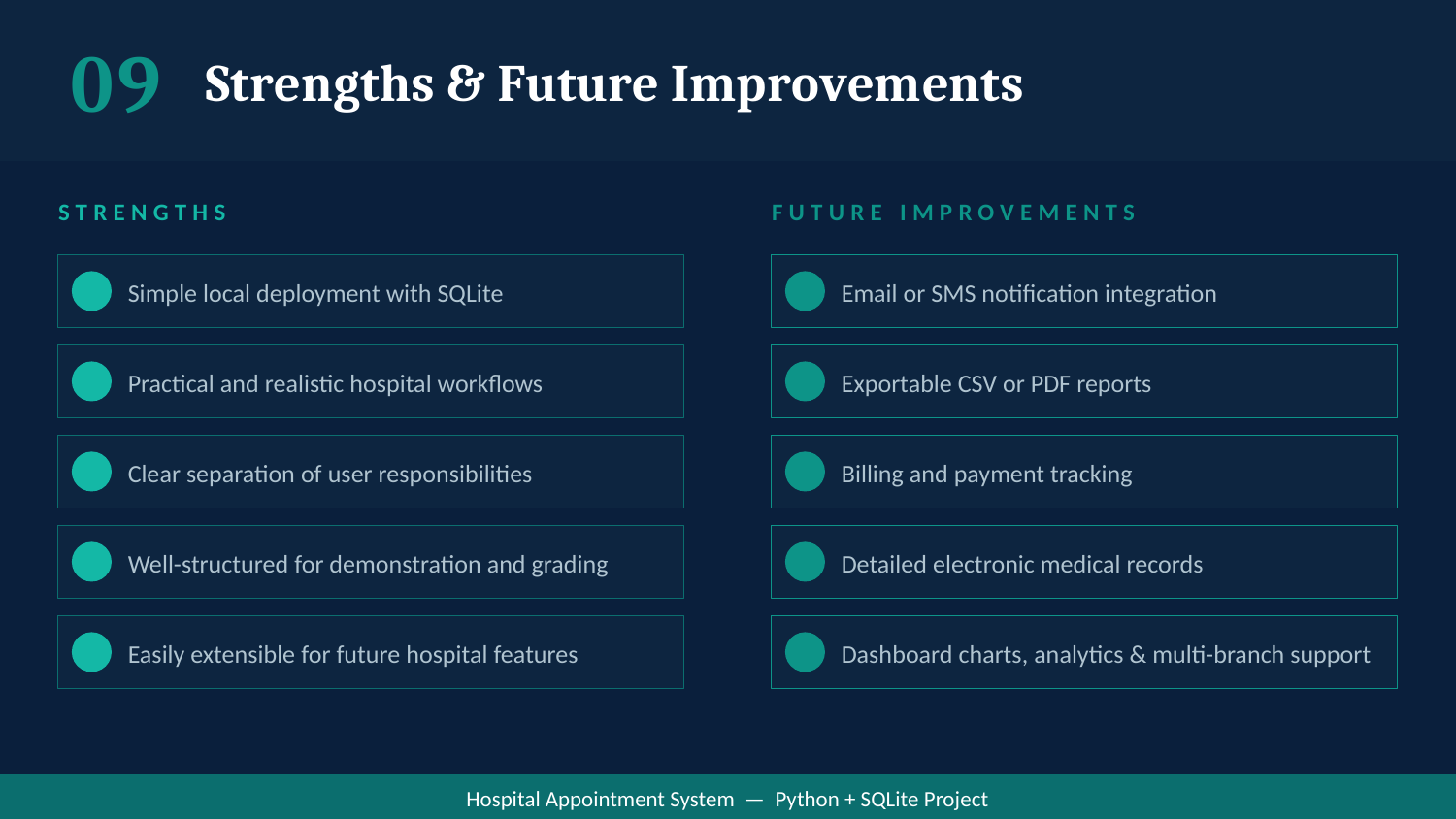

09
Strengths & Future Improvements
STRENGTHS
FUTURE IMPROVEMENTS

Simple local deployment with SQLite
Email or SMS notification integration

Practical and realistic hospital workflows
Exportable CSV or PDF reports

Clear separation of user responsibilities
Billing and payment tracking

Well-structured for demonstration and grading
Detailed electronic medical records

Easily extensible for future hospital features
Dashboard charts, analytics & multi-branch support

Hospital Appointment System  —  Python + SQLite Project